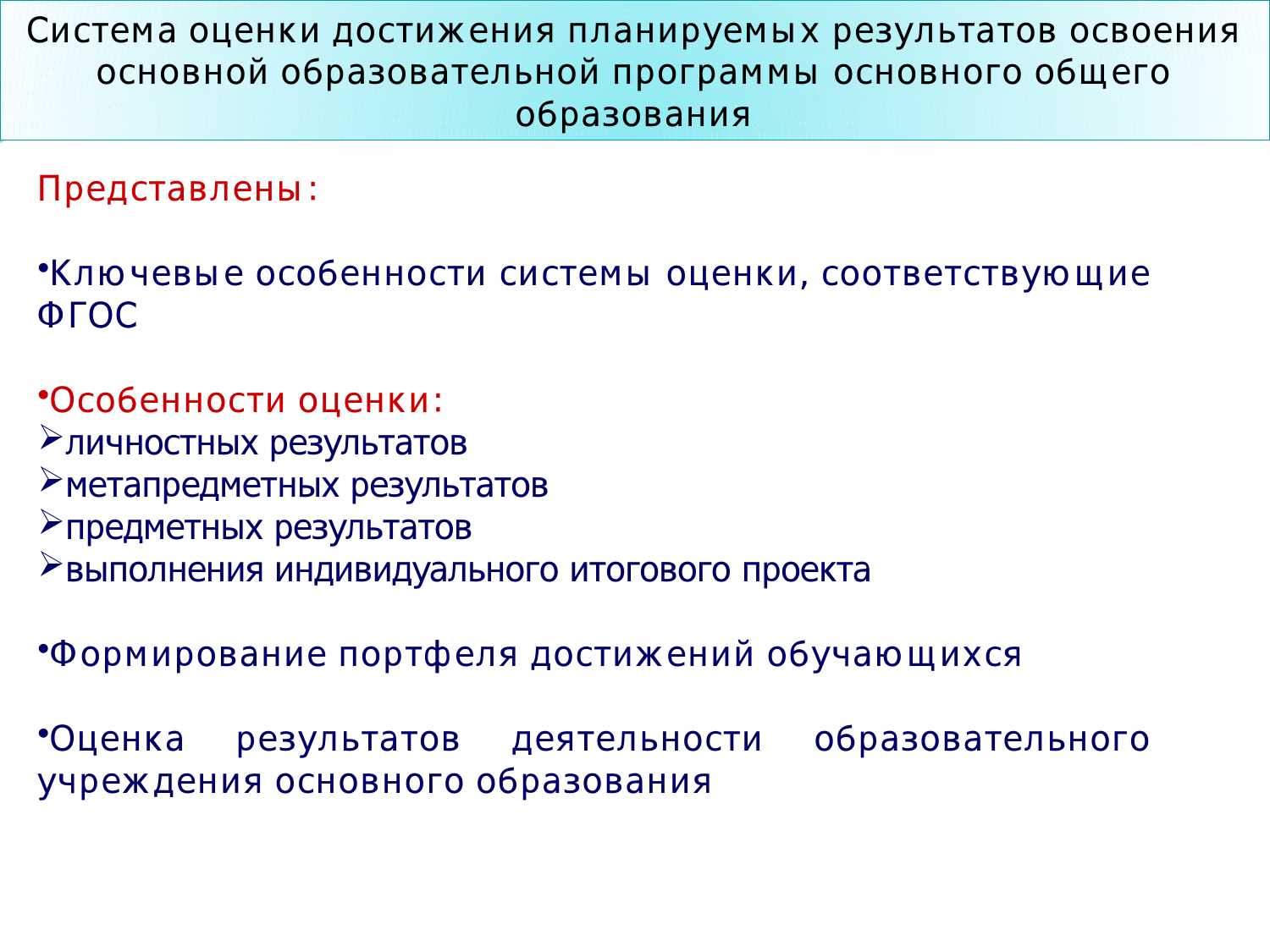

Система оценки достижения планируемых результатов освоения основной образовательной программы основного общего образования
Представлены:

Ключевые особенности системы оценки, соответствующие ФГОС

Особенности оценки:
личностных результатов
метапредметных результатов
предметных результатов
выполнения индивидуального итогового проекта

Формирование портфеля достижений обучающихся

Оценка результатов деятельности образовательного учреждения основного образования